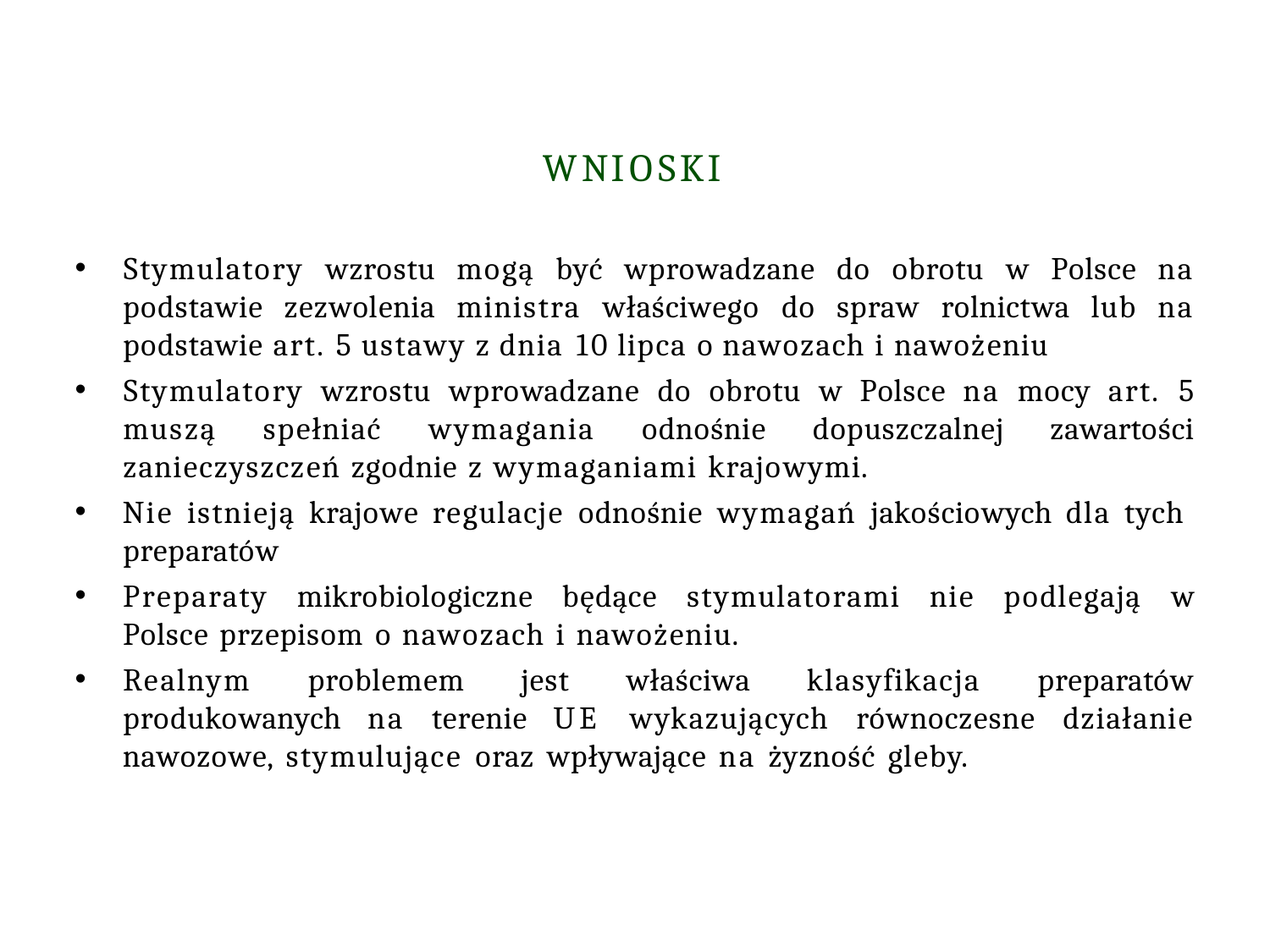

# WNIOSKI
Stymulatory  wzrostu  mogą  być  wprowadzane  do  obrotu  w  Polsce  na podstawie  zezwolenia  ministra  właściwego  do  spraw  rolnictwa  lub  na podstawie art. 5 ustawy z dnia 10 lipca o nawozach i nawożeniu
Stymulatory wzrostu  wprowadzane  do  obrotu  w  Polsce  na  mocy  art.  5 muszą   spełniać   wymagania   odnośnie   dopuszczalnej   zawartości zanieczyszczeń zgodnie z wymaganiami krajowymi.
Nie istnieją krajowe regulacje odnośnie wymagań jakościowych dla tych
preparatów
Preparaty  mikrobiologiczne  będące  stymulatorami  nie  podlegają  w Polsce przepisom o nawozach i nawożeniu.
Realnym    problemem    jest    właściwa    klasyfikacja    preparatów produkowanych  na  terenie  UE  wykazujących  równoczesne  działanie nawozowe, stymulujące oraz wpływające na żyzność gleby.